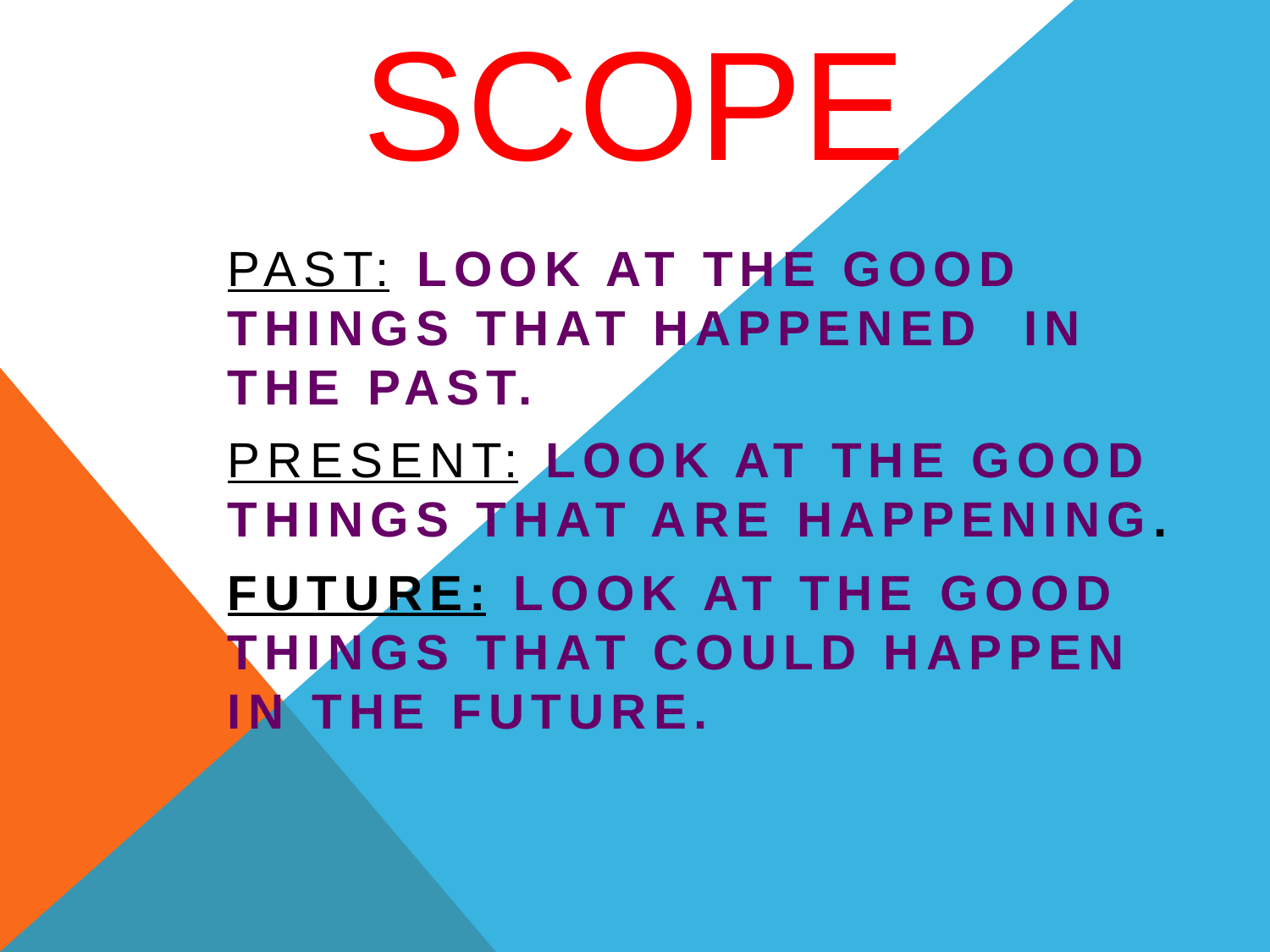

# Scope
Past: look at the good things that happened  in the past.
Present: look at the good things that are happening.
Future: look at the good things that could happen in the future.